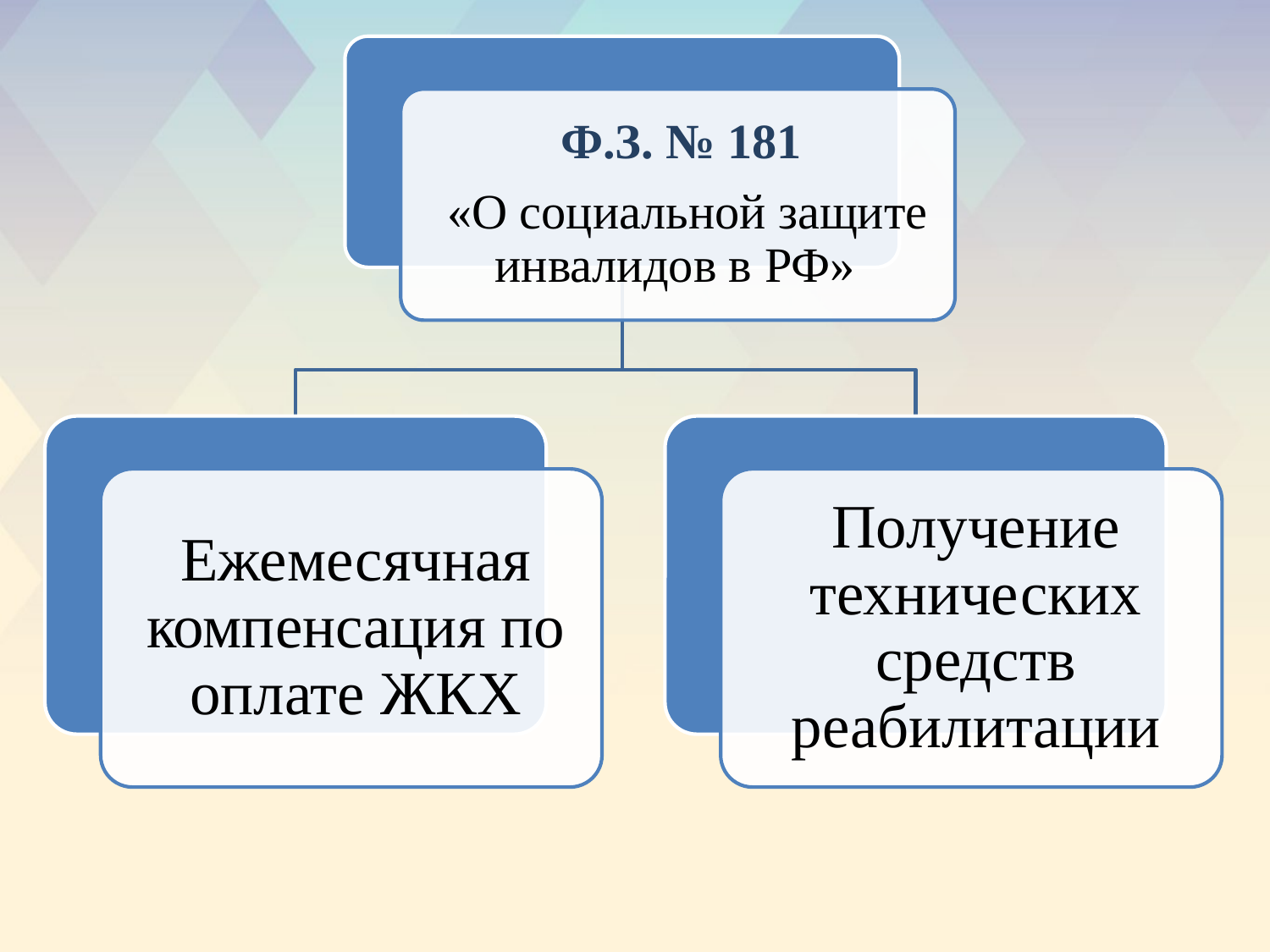

Ф.З. № 181
 «О социальной защите инвалидов в РФ»
Ежемесячная компенсация по оплате ЖКХ
Получение технических средств реабилитации